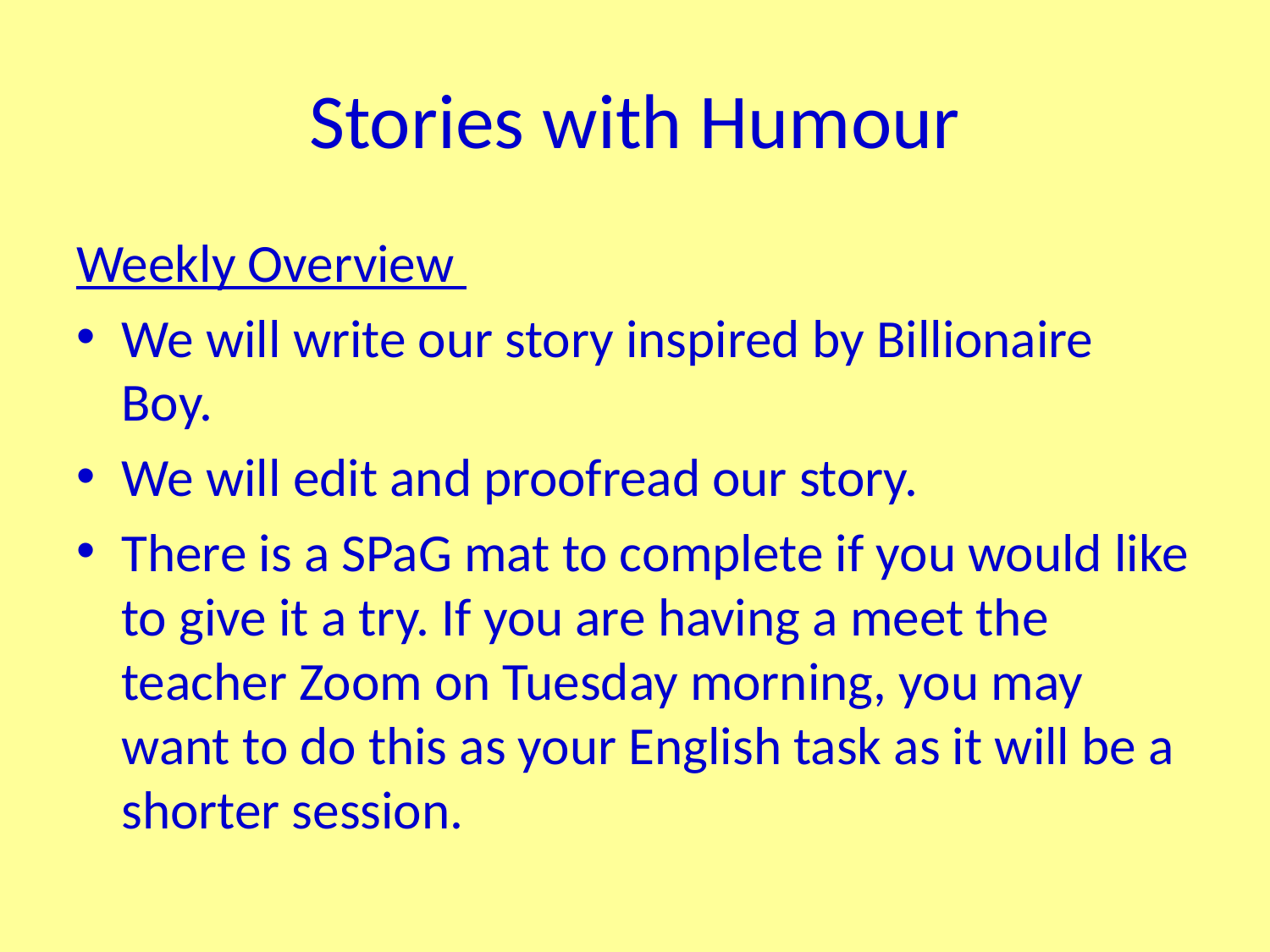

# Stories with Humour
Weekly Overview
We will write our story inspired by Billionaire Boy.
We will edit and proofread our story.
There is a SPaG mat to complete if you would like to give it a try. If you are having a meet the teacher Zoom on Tuesday morning, you may want to do this as your English task as it will be a shorter session.